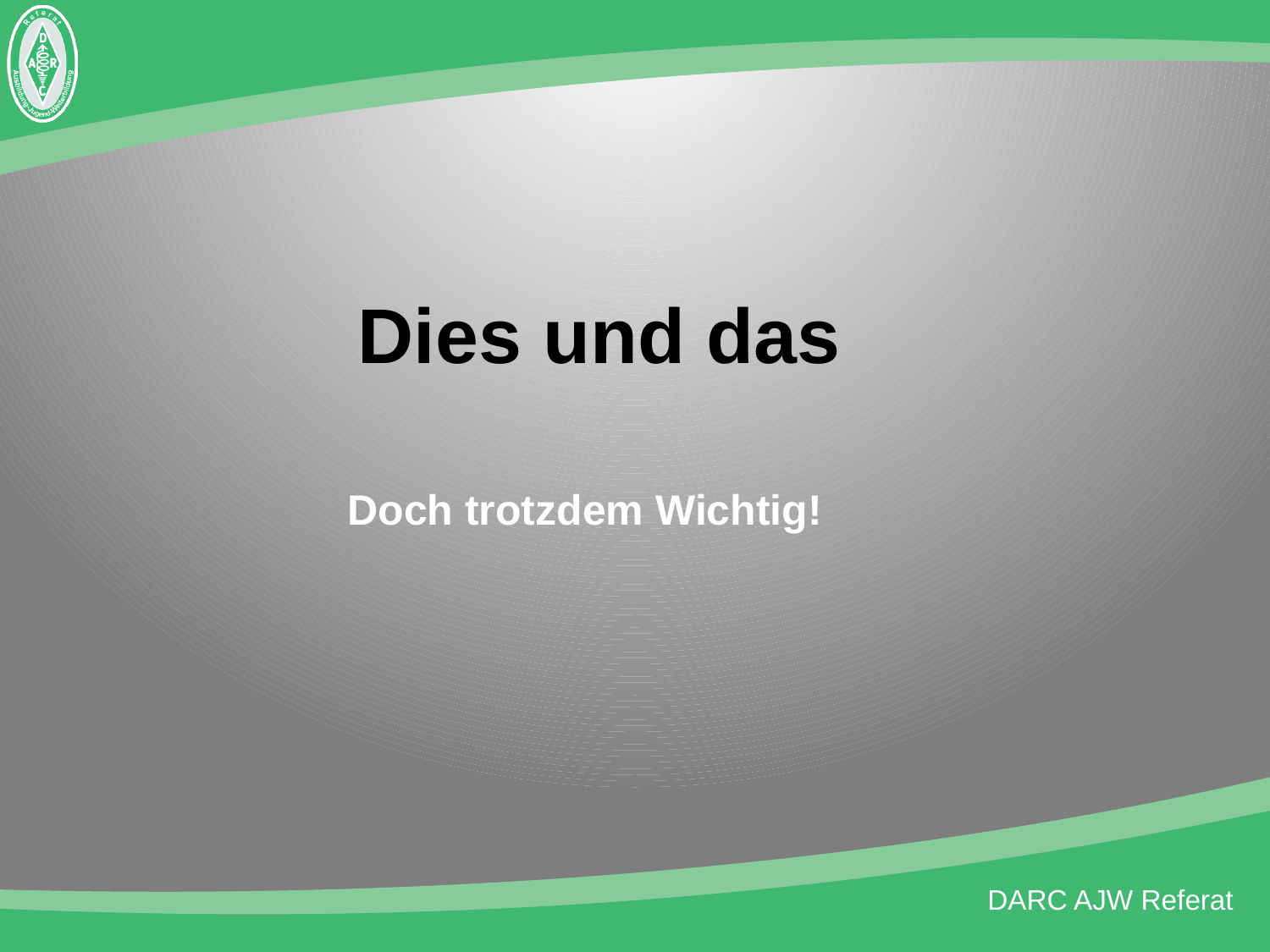

# Dies und das
Doch trotzdem Wichtig!